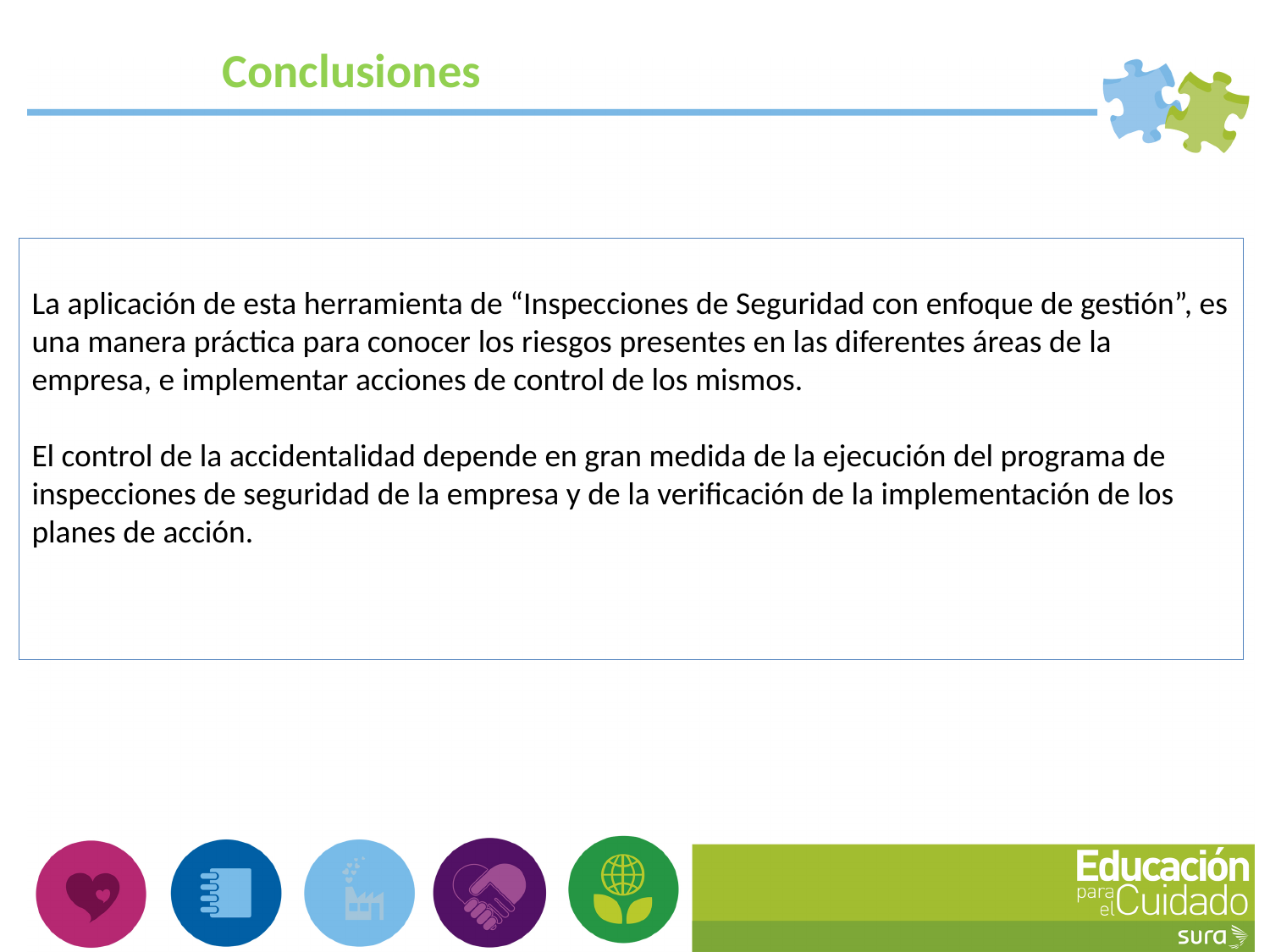

Conclusiones

La aplicación de esta herramienta de “Inspecciones de Seguridad con enfoque de gestión”, es una manera práctica para conocer los riesgos presentes en las diferentes áreas de la empresa, e implementar acciones de control de los mismos.

El control de la accidentalidad depende en gran medida de la ejecución del programa de inspecciones de seguridad de la empresa y de la verificación de la implementación de los planes de acción.